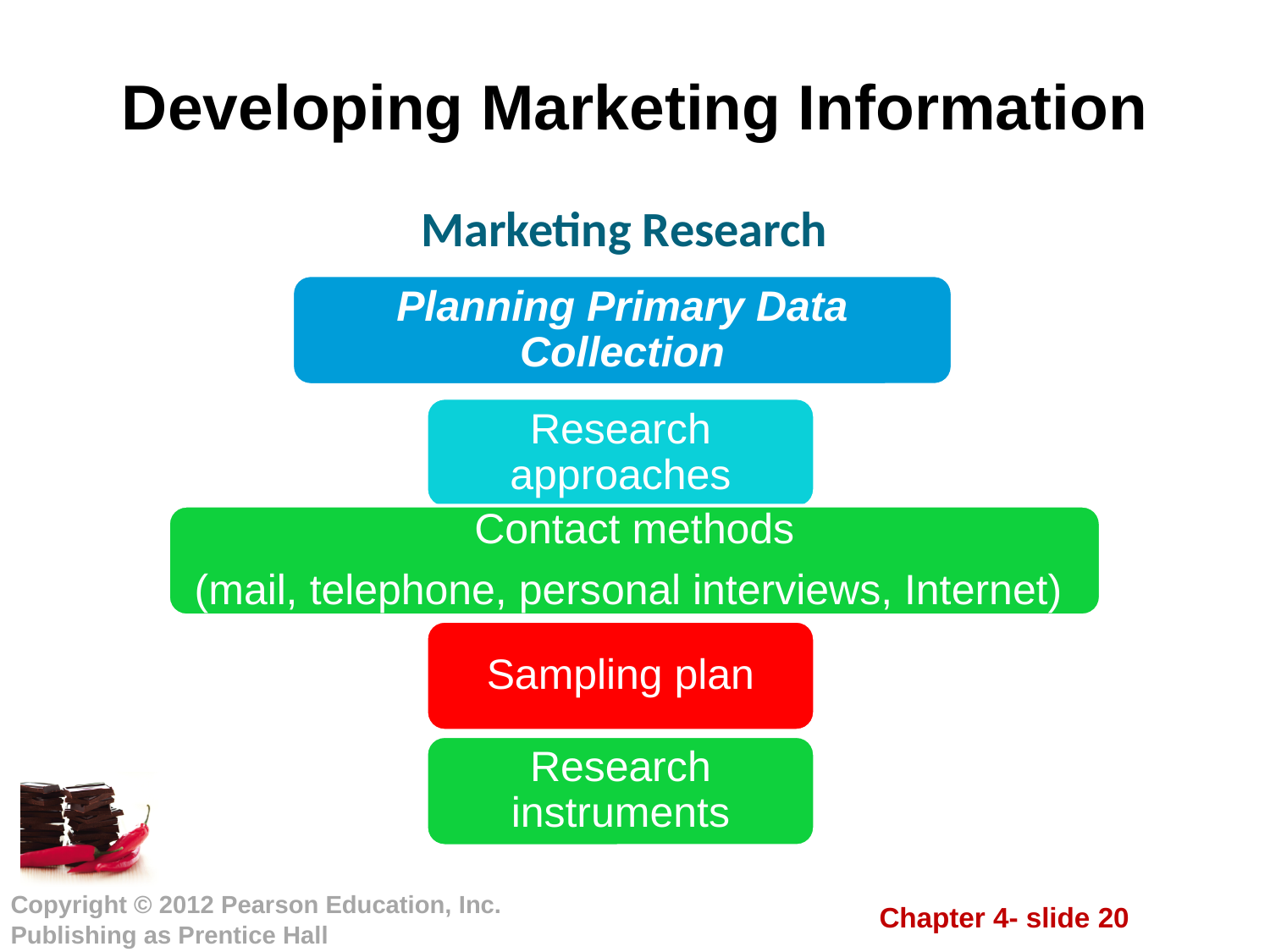

# Developing Marketing Information
Marketing Research
Planning Primary Data Collection
Research approaches
Contact methods
(mail, telephone, personal interviews, Internet)
Sampling plan
Research instruments